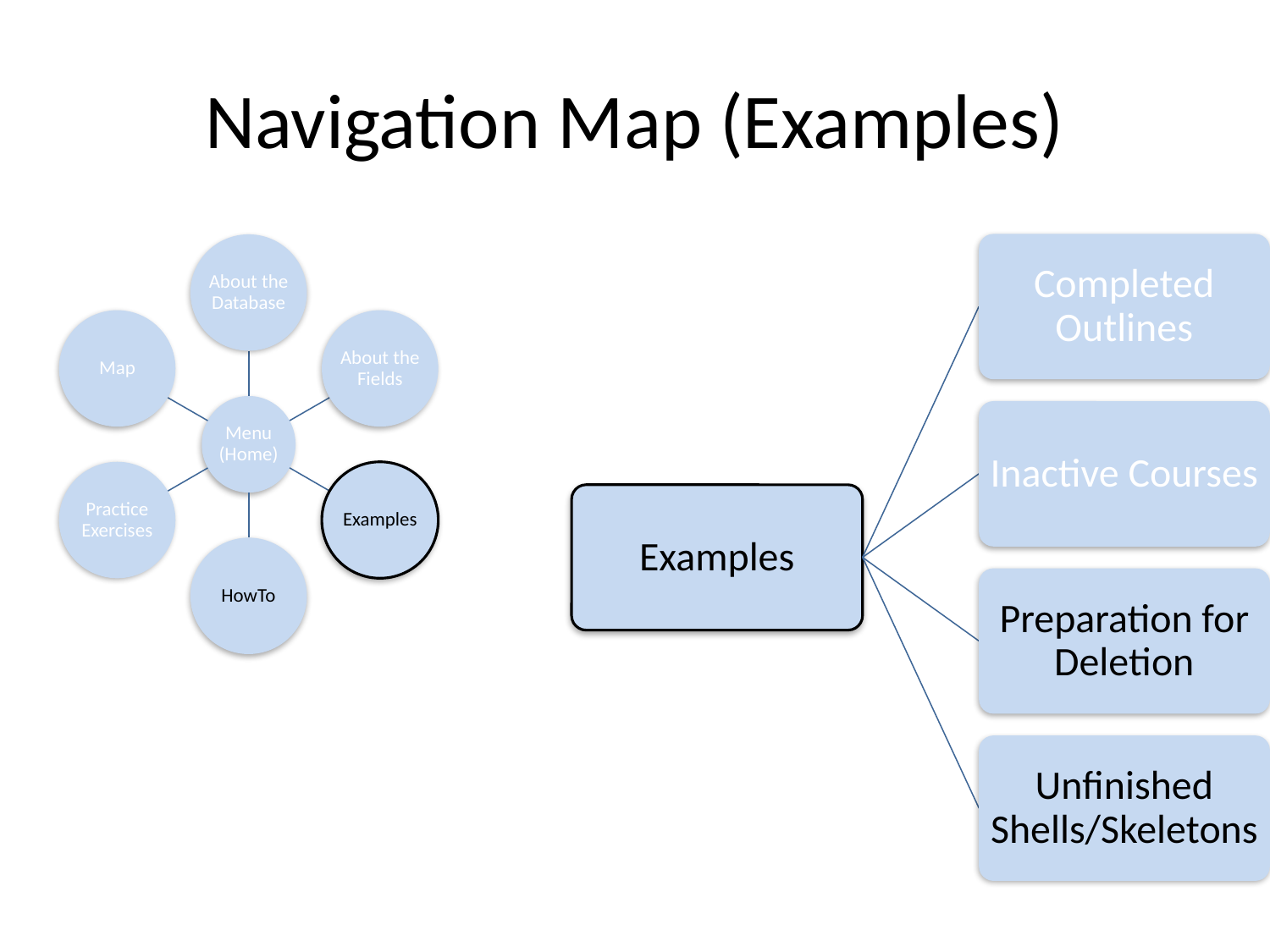

Navigation Map (Examples)
Menu (Home)

About the Database

About the Fields

Examples

HowTo

Practice Exercises

Map
Examples

Completed Outlines

Inactive Courses

Preparation for Deletion

Unfinished Shells/Skeletons